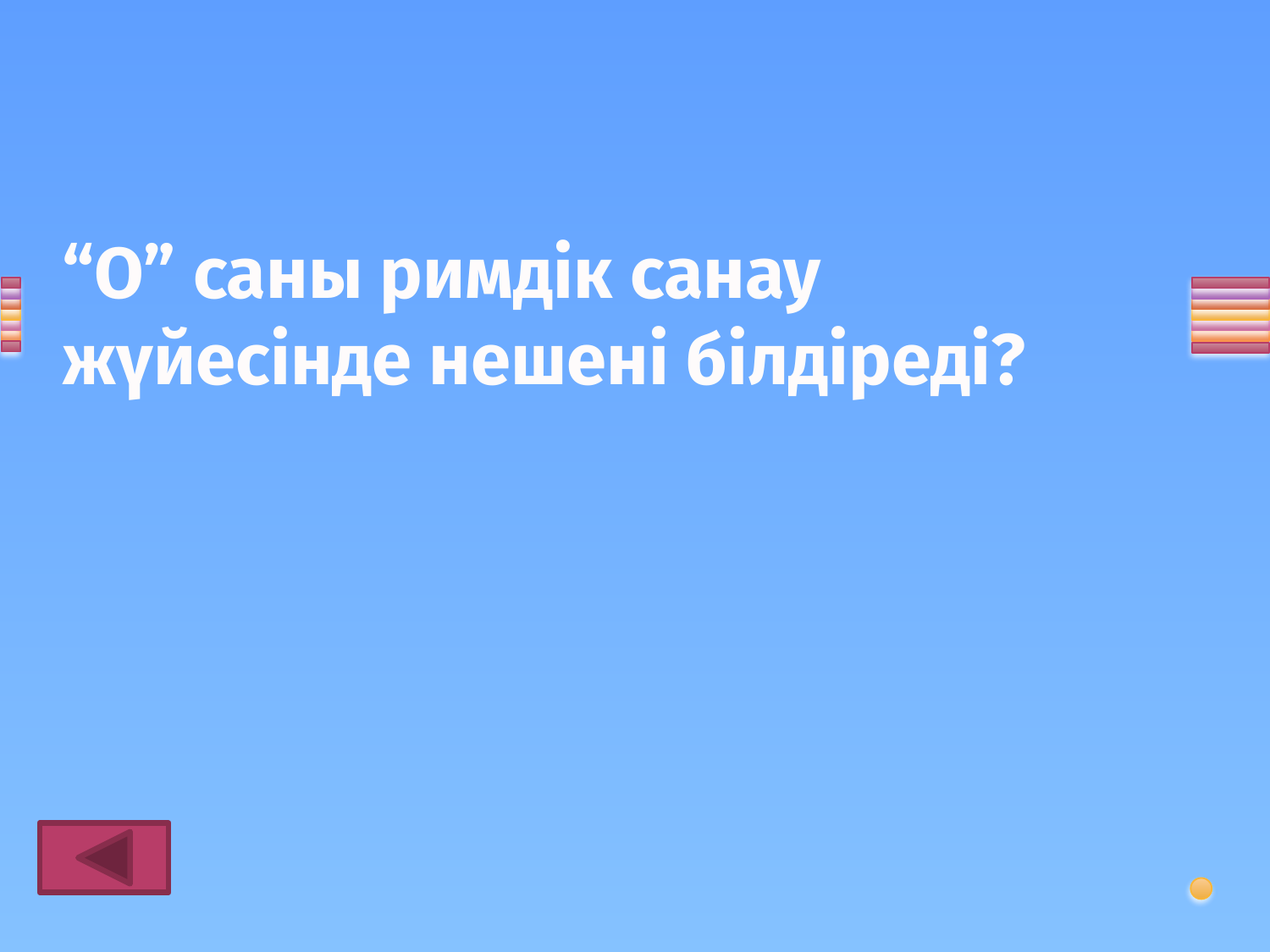

# “О” саны римдік санау жүйесінде нешені білдіреді?